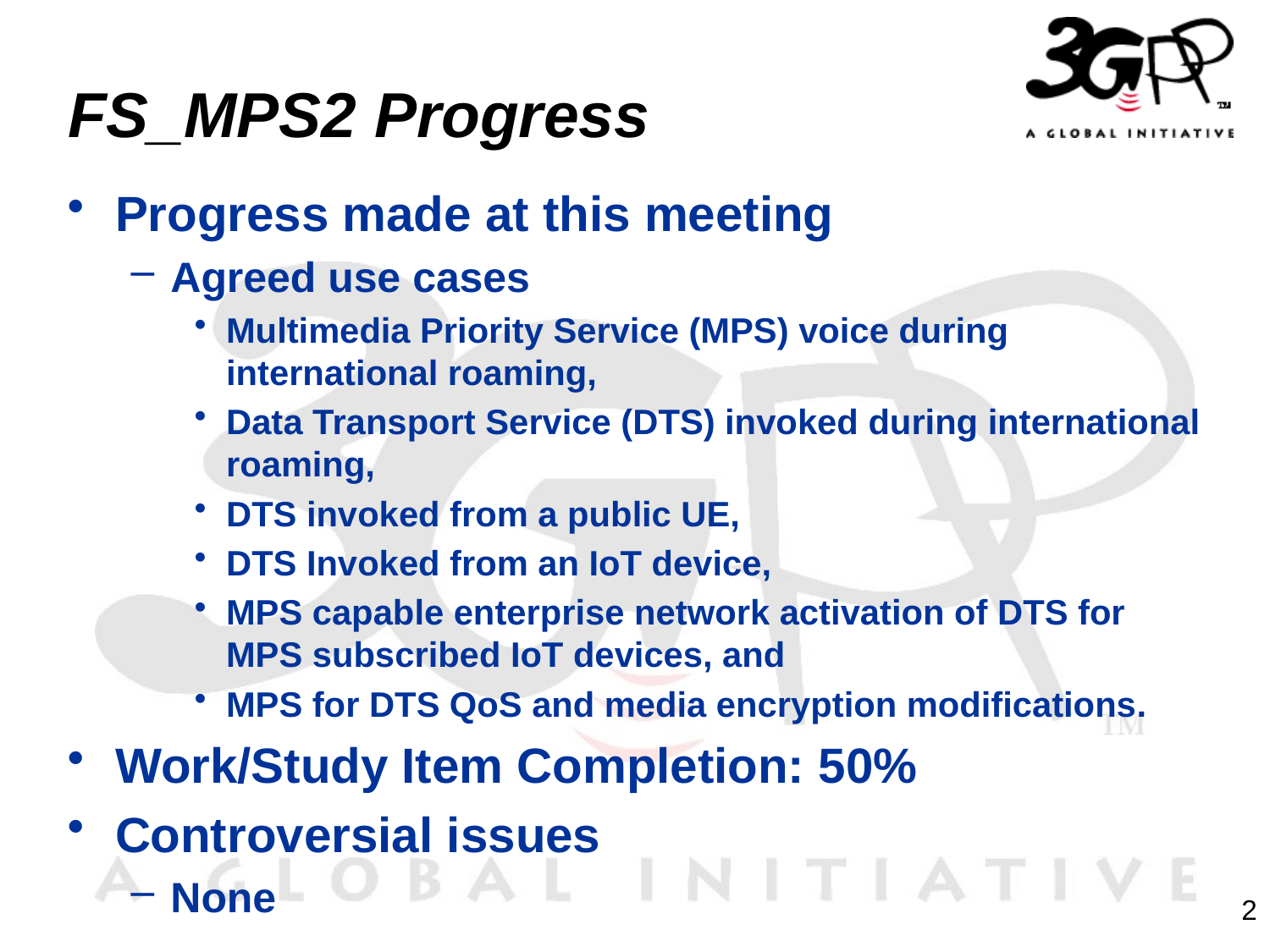

# FS_MPS2 Progress
Progress made at this meeting
Agreed use cases
Multimedia Priority Service (MPS) voice during international roaming,
Data Transport Service (DTS) invoked during international roaming,
DTS invoked from a public UE,
DTS Invoked from an IoT device,
MPS capable enterprise network activation of DTS for MPS subscribed IoT devices, and
MPS for DTS QoS and media encryption modifications.
Work/Study Item Completion: 50%
Controversial issues
None
2